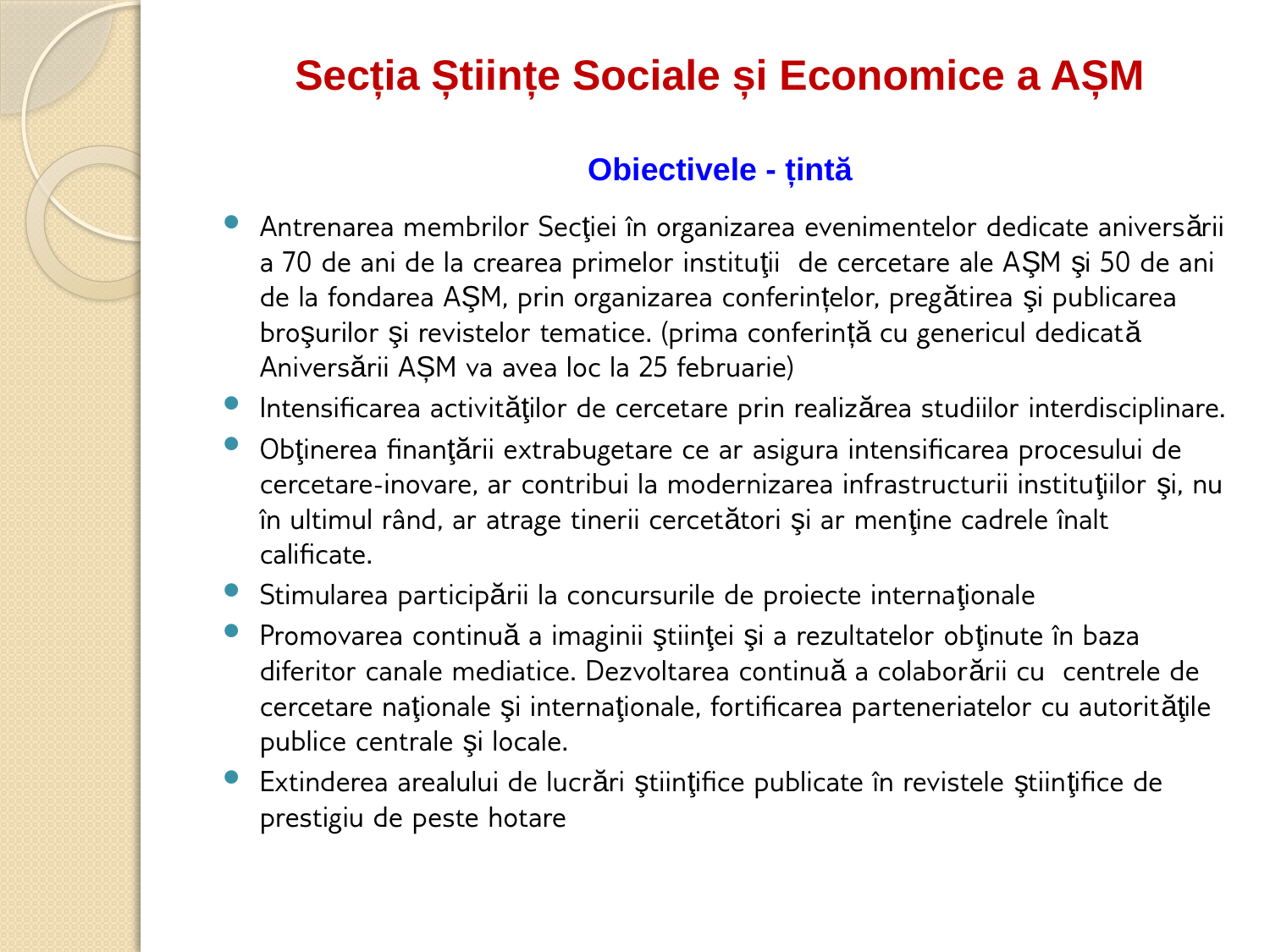

# Secția Științe Sociale și Economice a AȘM Obiectivele - țintă
Antrenarea membrilor Secţiei în organizarea evenimentelor dedicate aniversării a 70 de ani de la crearea primelor instituţii  de cercetare ale AŞM şi 50 de ani de la fondarea AŞM, prin organizarea conferințelor, pregătirea şi publicarea broşurilor şi revistelor tematice. (prima conferință cu genericul dedicată Aniversării AȘM va avea loc la 25 februarie)
Intensificarea activităţilor de cercetare prin realizărea studiilor interdisciplinare.
Obţinerea finanţării extrabugetare ce ar asigura intensificarea procesului de cercetare-inovare, ar contribui la modernizarea infrastructurii instituţiilor şi, nu în ultimul rând, ar atrage tinerii cercetători şi ar menţine cadrele înalt calificate.
Stimularea participării la concursurile de proiecte internaţionale
Promovarea continuă a imaginii ştiinţei şi a rezultatelor obţinute în baza diferitor canale mediatice. Dezvoltarea continuă a colaborării cu  centrele de cercetare naţionale şi internaţionale, fortificarea parteneriatelor cu autorităţile publice centrale şi locale.
Extinderea arealului de lucrări ştiinţifice publicate în revistele ştiinţifice de prestigiu de peste hotare